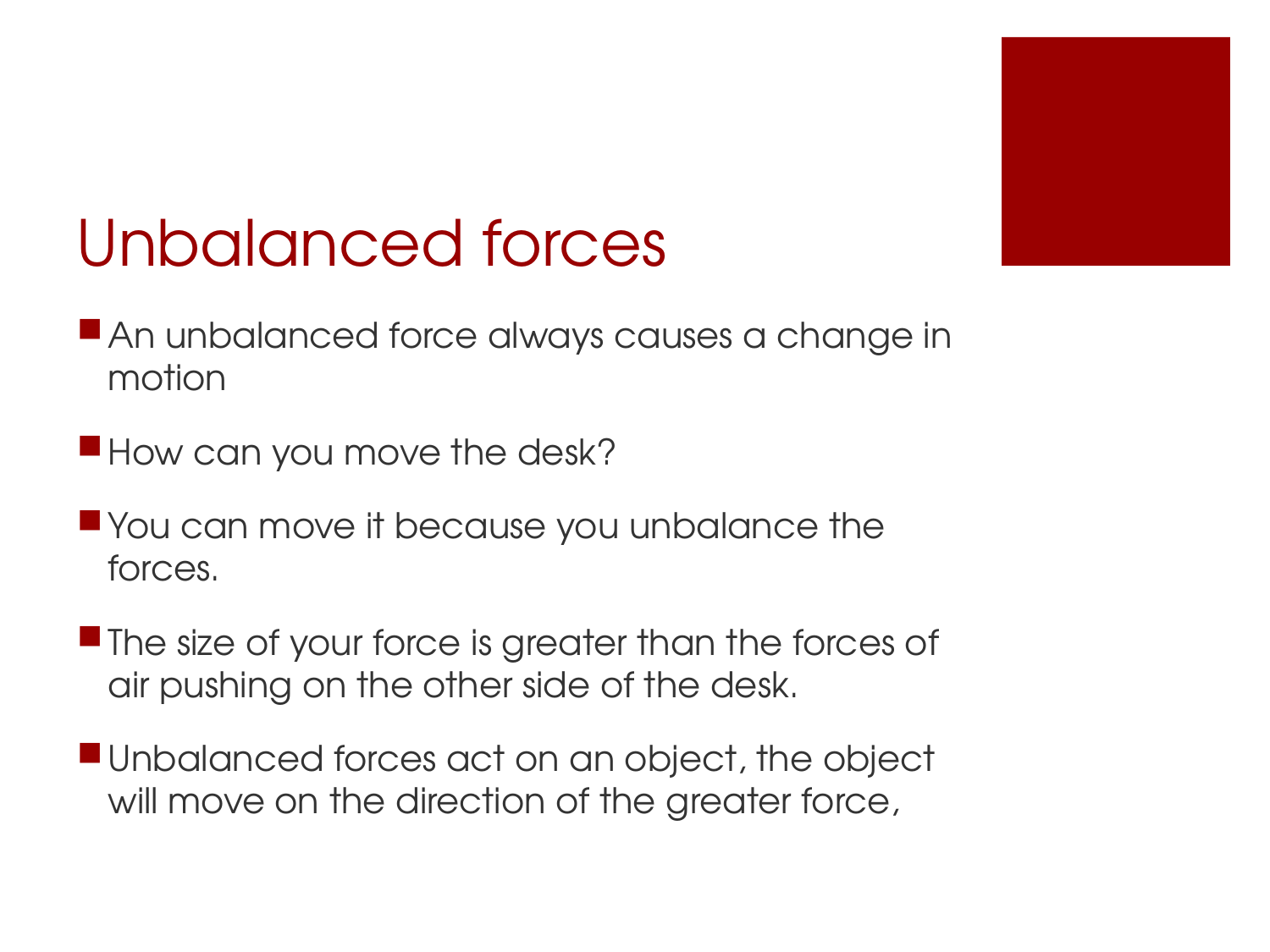

# Unbalanced forces
An unbalanced force always causes a change in motion
How can you move the desk?
You can move it because you unbalance the forces.
The size of your force is greater than the forces of air pushing on the other side of the desk.
Unbalanced forces act on an object, the object will move on the direction of the greater force,